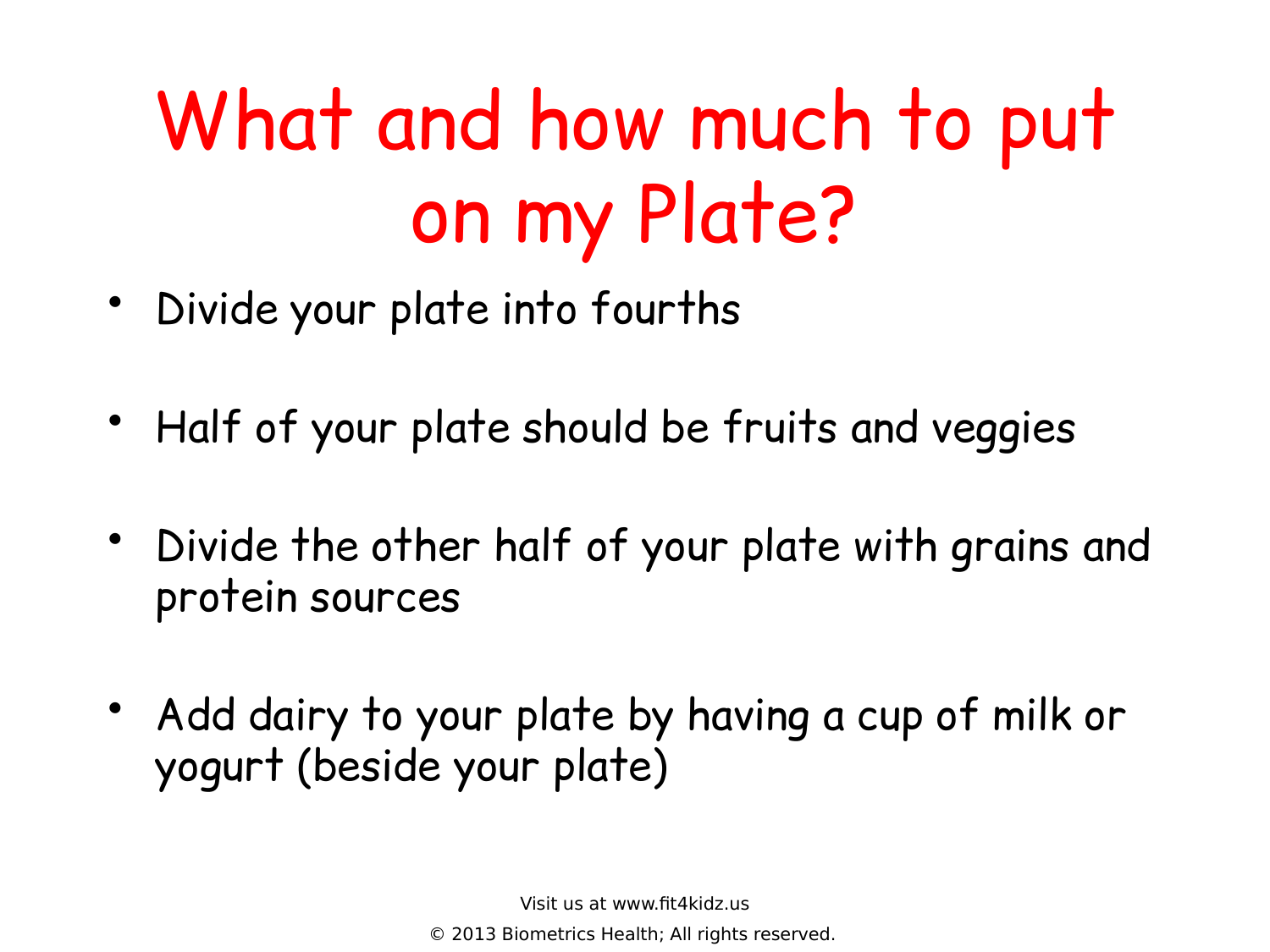

# What and how much to put on my Plate?
Divide your plate into fourths

Half of your plate should be fruits and veggies

Divide the other half of your plate with grains and protein sources

Add dairy to your plate by having a cup of milk or yogurt (beside your plate)
Visit us at www.fit4kidz.us
© 2013 Biometrics Health; All rights reserved.